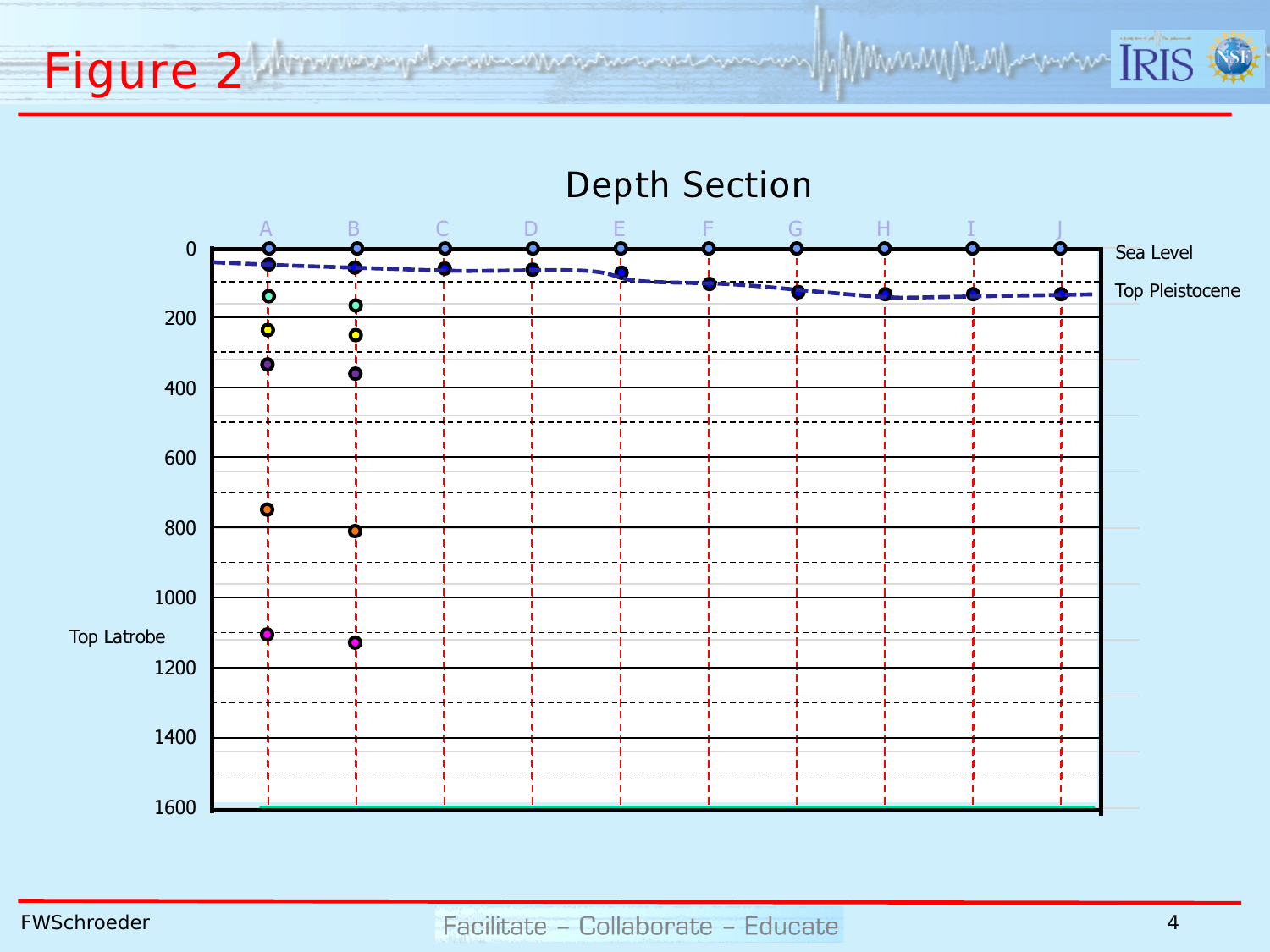

# Figure 2
Depth Section
A
B
C
D
E
F
G
H
I
J

### Chart

| Category |  |
|---|---|

Sea Level
0

Top Pleistocene
200
400
600
800
1000
Top Latrobe
1200
1400
1600